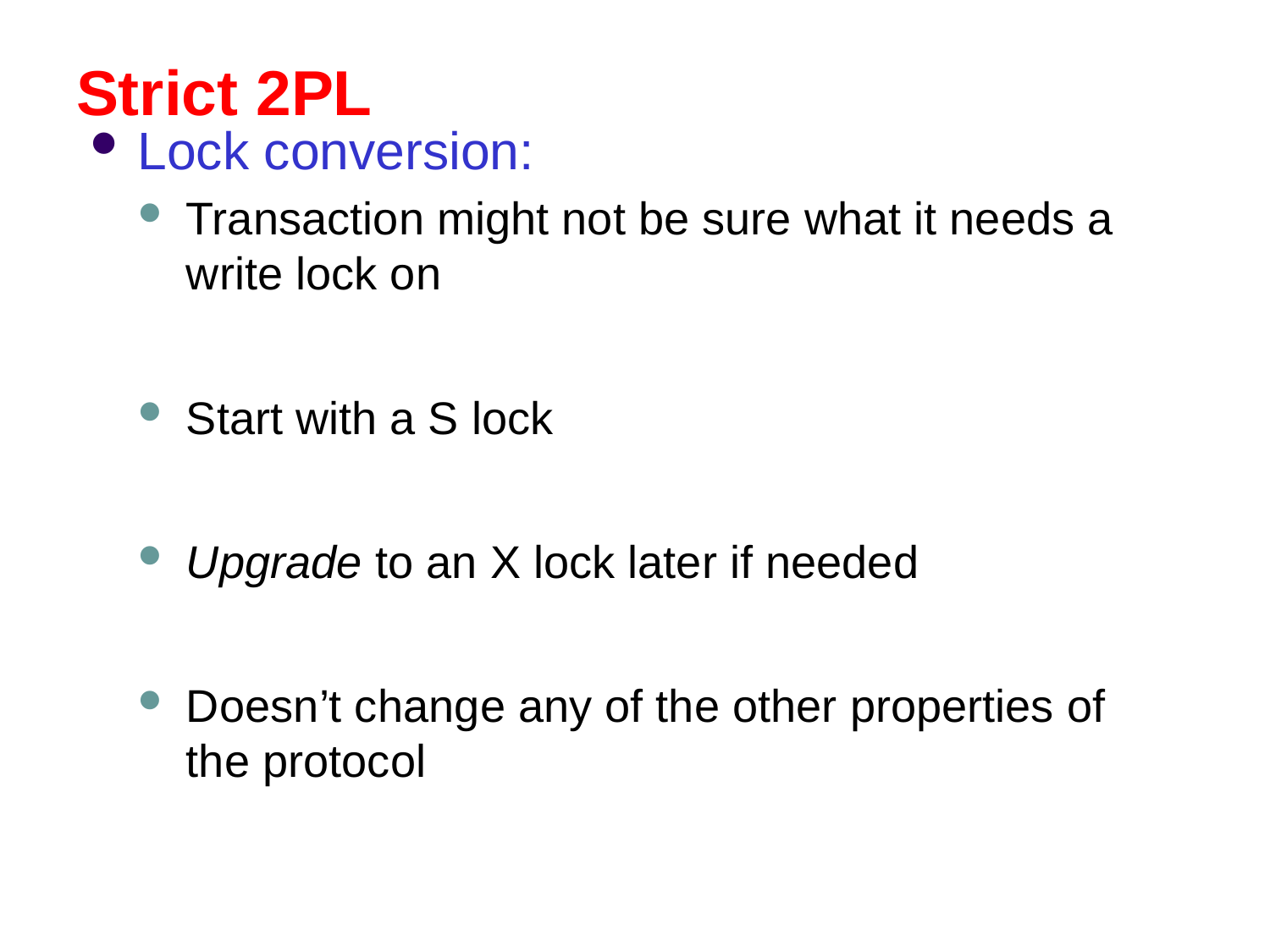

# Strict 2PL
Lock conversion:
Transaction might not be sure what it needs a write lock on

Start with a S lock

Upgrade to an X lock later if needed

Doesn’t change any of the other properties of the protocol